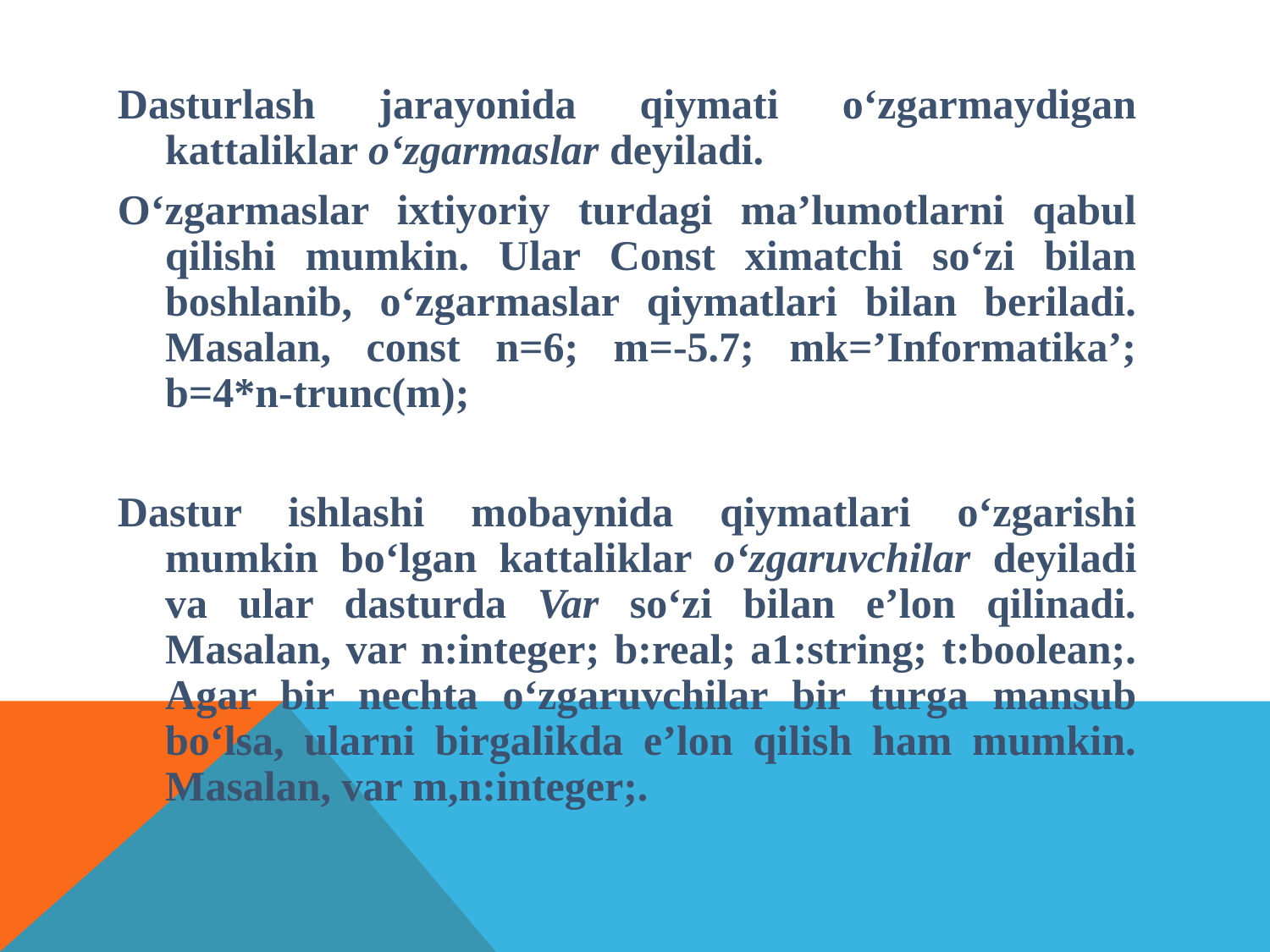

Dasturlash jarayonida qiymati o‘zgarmaydigan kattaliklar o‘zgarmaslar deyiladi.
O‘zgarmaslar ixtiyoriy turdagi ma’lumotlarni qabul qilishi mumkin. Ular Const ximatchi so‘zi bilan boshlanib, o‘zgarmaslar qiymatlari bilan beriladi. Masalan, const n=6; m=-5.7; mk=’Informatika’; b=4*n-trunc(m);

Dastur ishlashi mobaynida qiymatlari o‘zgarishi mumkin bo‘lgan kattaliklar o‘zgaruvchilar deyiladi va ular dasturda Var so‘zi bilan e’lon qilinadi. Masalan, var n:integer; b:real; a1:string; t:boolean;. Agar bir nechta o‘zgaruvchilar bir turga mansub bo‘lsa, ularni birgalikda e’lon qilish ham mumkin. Masalan, var m,n:integer;.